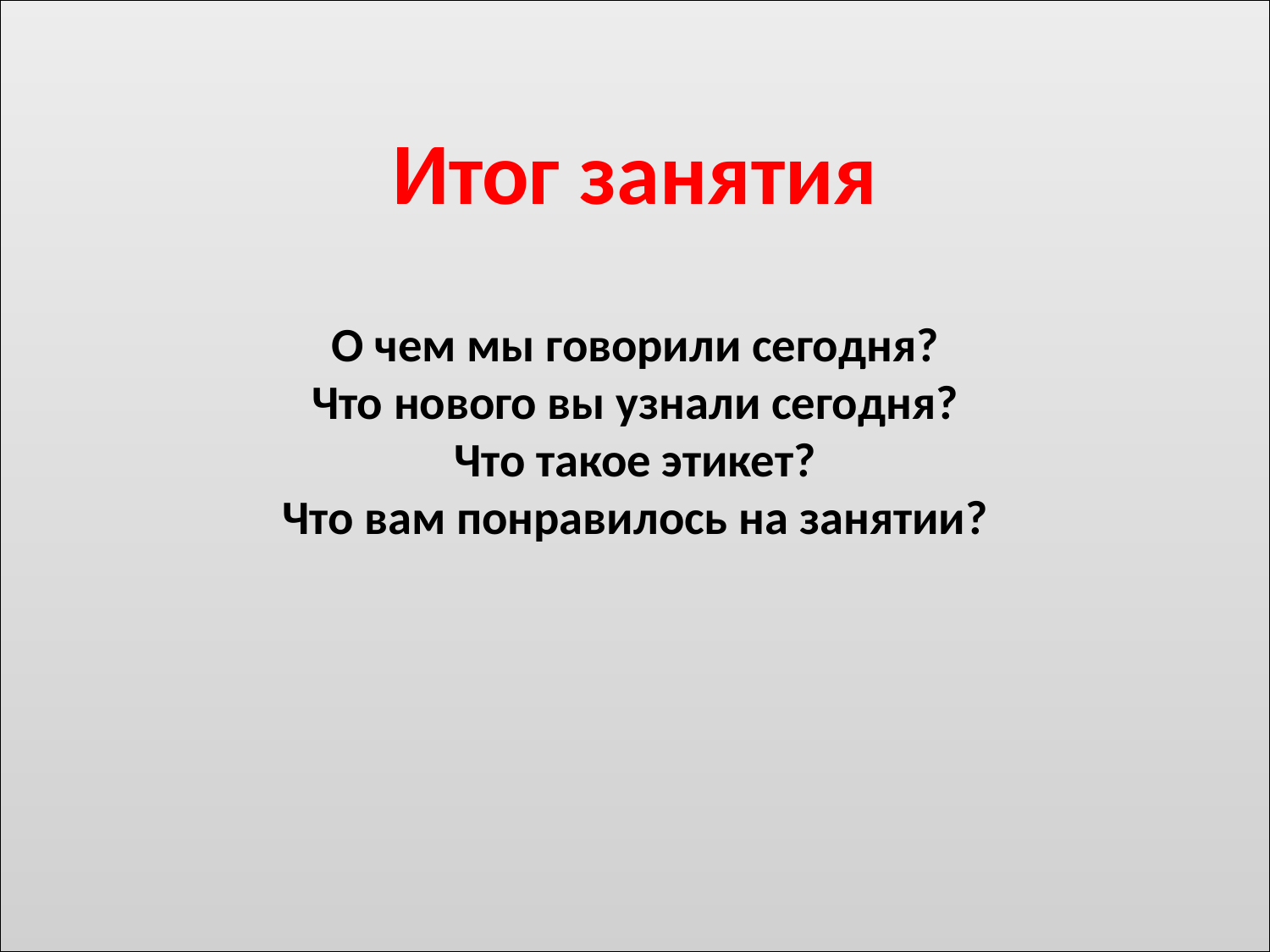

# Итог занятия О чем мы говорили сегодня? Что нового вы узнали сегодня? Что такое этикет? Что вам понравилось на занятии?